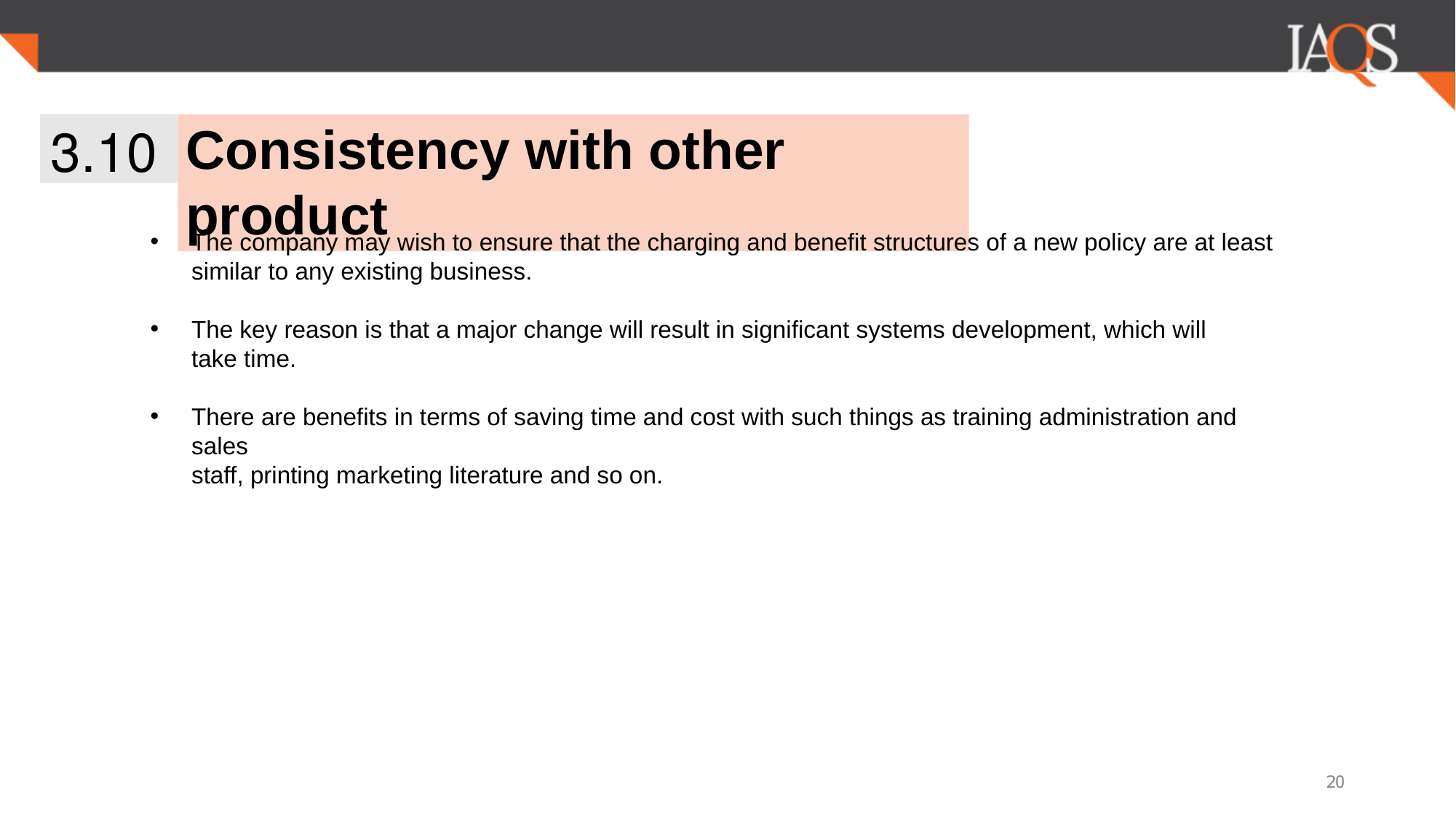

3.10
# Consistency with other product
The company may wish to ensure that the charging and benefit structures of a new policy are at least
similar to any existing business.
The key reason is that a major change will result in significant systems development, which will
take time.
There are benefits in terms of saving time and cost with such things as training administration and sales
staff, printing marketing literature and so on.
20